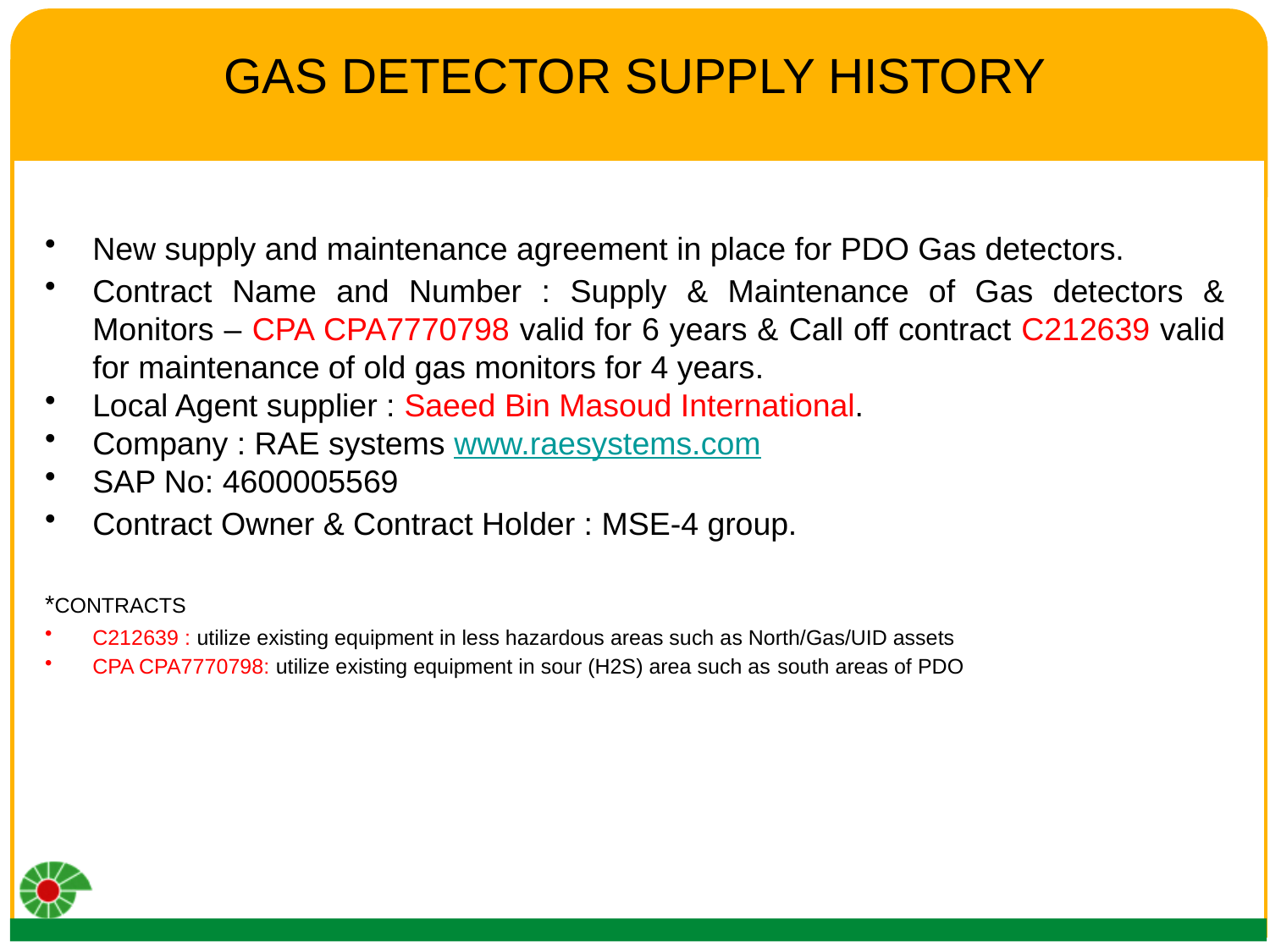

# GAS DETECTOR SUPPLY HISTORY
New supply and maintenance agreement in place for PDO Gas detectors.
Contract Name and Number : Supply & Maintenance of Gas detectors & Monitors – CPA CPA7770798 valid for 6 years & Call off contract C212639 valid for maintenance of old gas monitors for 4 years.
Local Agent supplier : Saeed Bin Masoud International.
Company : RAE systems www.raesystems.com
SAP No: 4600005569
Contract Owner & Contract Holder : MSE-4 group.

*CONTRACTS
C212639 : utilize existing equipment in less hazardous areas such as North/Gas/UID assets
CPA CPA7770798: utilize existing equipment in sour (H2S) area such as south areas of PDO